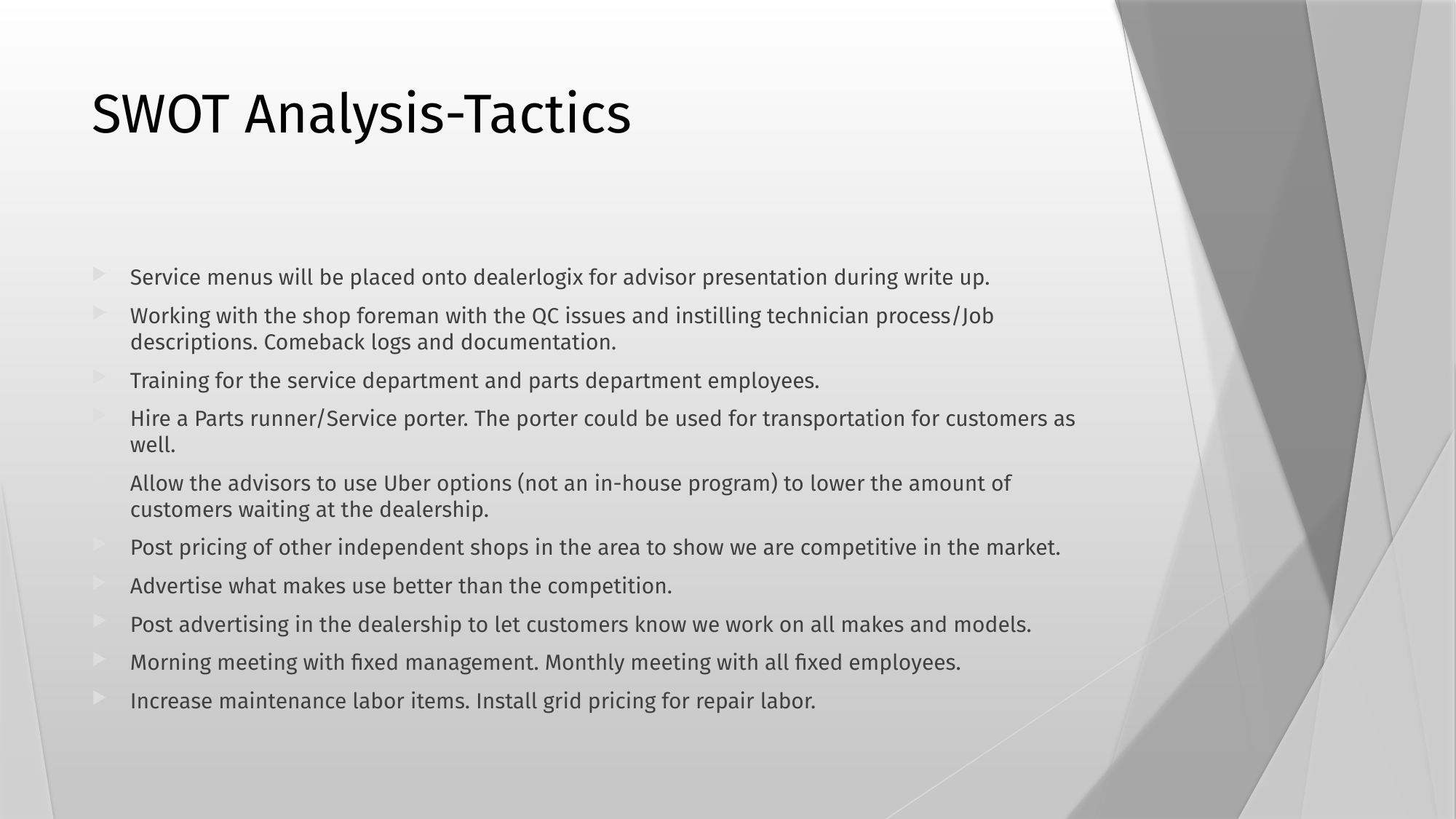

# SWOT Analysis-Tactics
Service menus will be placed onto dealerlogix for advisor presentation during write up.
Working with the shop foreman with the QC issues and instilling technician process/Job descriptions. Comeback logs and documentation.
Training for the service department and parts department employees.
Hire a Parts runner/Service porter. The porter could be used for transportation for customers as well.
Allow the advisors to use Uber options (not an in-house program) to lower the amount of customers waiting at the dealership.
Post pricing of other independent shops in the area to show we are competitive in the market.
Advertise what makes use better than the competition.
Post advertising in the dealership to let customers know we work on all makes and models.
Morning meeting with fixed management. Monthly meeting with all fixed employees.
Increase maintenance labor items. Install grid pricing for repair labor.